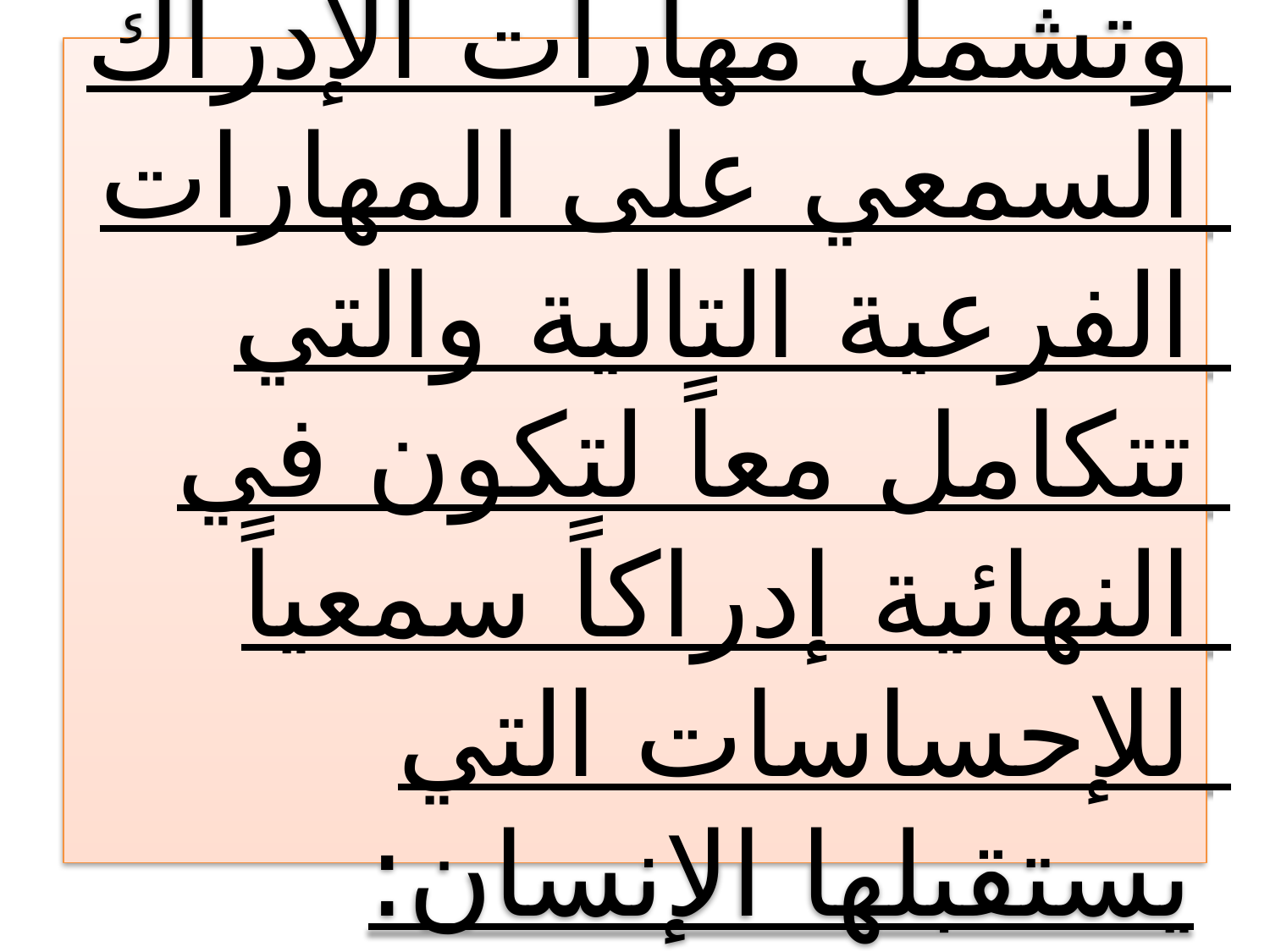

# وتشمل مهارات الإدراك السمعي على المهارات الفرعية التالية والتي تتكامل معاً لتكون في النهائية إدراكاً سمعياً للإحساسات التي يستقبلها الإنسان: